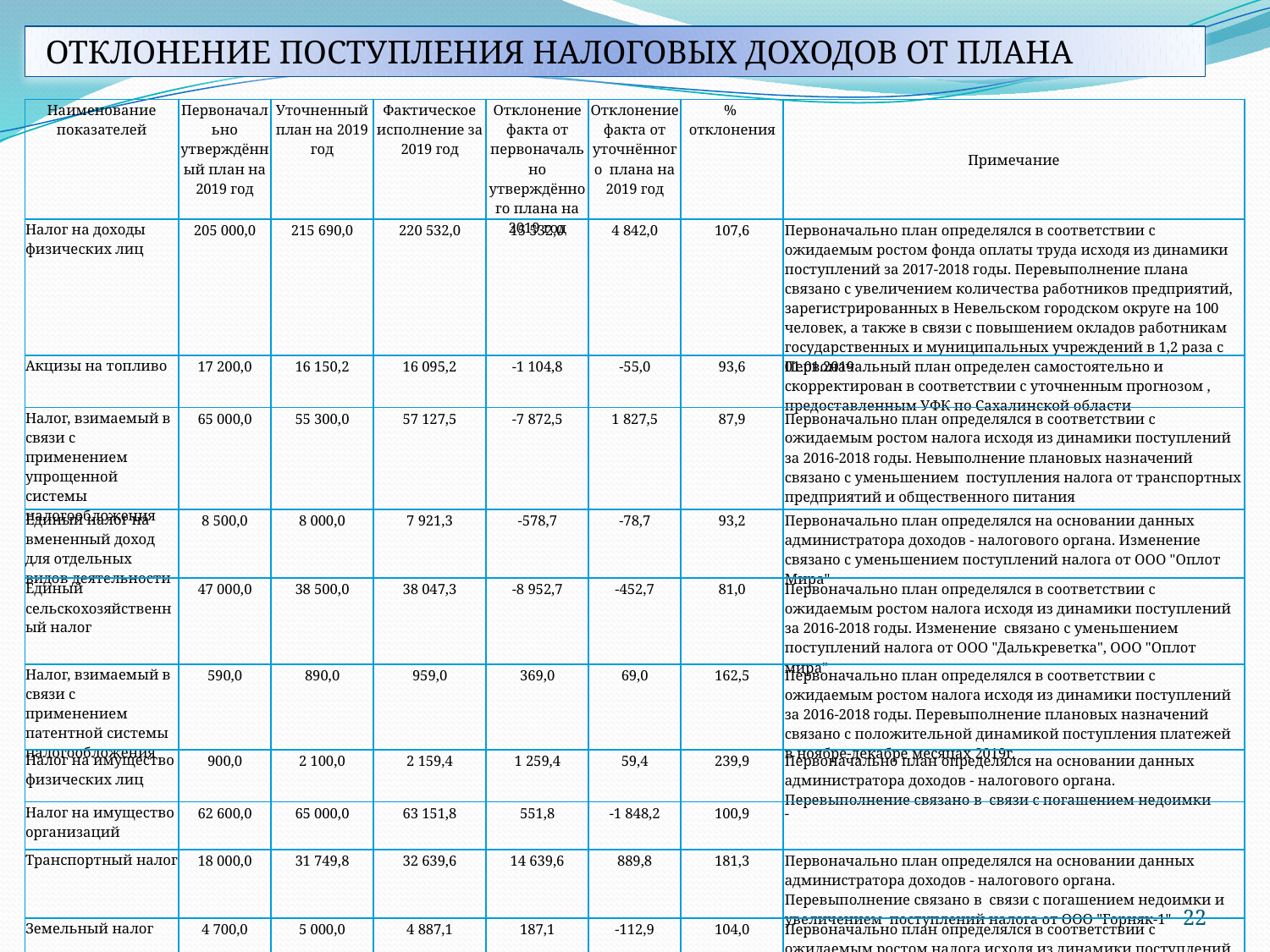

ОТКЛОНЕНИЕ ПОСТУПЛЕНИЯ НАЛОГОВЫХ ДОХОДОВ ОТ ПЛАНА
| Наименование показателей | Первоначально утверждённый план на 2019 год | Уточненный план на 2019 год | Фактическое исполнение за 2019 год | Отклонение факта от первоначально утверждённого плана на 2019 год | Отклонение факта от уточнённого плана на 2019 год | % отклонения | Примечание |
| --- | --- | --- | --- | --- | --- | --- | --- |
| Налог на доходы физических лиц | 205 000,0 | 215 690,0 | 220 532,0 | 15 532,0 | 4 842,0 | 107,6 | Первоначально план определялся в соответствии с ожидаемым ростом фонда оплаты труда исходя из динамики поступлений за 2017-2018 годы. Перевыполнение плана связано с увеличением количества работников предприятий, зарегистрированных в Невельском городском округе на 100 человек, а также в связи с повышением окладов работникам государственных и муниципальных учреждений в 1,2 раза с 01.01.2019 |
| Акцизы на топливо | 17 200,0 | 16 150,2 | 16 095,2 | -1 104,8 | -55,0 | 93,6 | Первоначальный план определен самостоятельно и скорректирован в соответствии с уточненным прогнозом , предоставленным УФК по Сахалинской области |
| Налог, взимаемый в связи с применением упрощенной системы налогообложения | 65 000,0 | 55 300,0 | 57 127,5 | -7 872,5 | 1 827,5 | 87,9 | Первоначально план определялся в соответствии с ожидаемым ростом налога исходя из динамики поступлений за 2016-2018 годы. Невыполнение плановых назначений связано с уменьшением поступления налога от транспортных предприятий и общественного питания |
| Единый налог на вмененный доход для отдельных видов деятельности | 8 500,0 | 8 000,0 | 7 921,3 | -578,7 | -78,7 | 93,2 | Первоначально план определялся на основании данных администратора доходов - налогового органа. Изменение связано с уменьшением поступлений налога от ООО "Оплот Мира" |
| Единый сельскохозяйственный налог | 47 000,0 | 38 500,0 | 38 047,3 | -8 952,7 | -452,7 | 81,0 | Первоначально план определялся в соответствии с ожидаемым ростом налога исходя из динамики поступлений за 2016-2018 годы. Изменение связано с уменьшением поступлений налога от ООО "Далькреветка", ООО "Оплот мира" |
| Налог, взимаемый в связи с применением патентной системы налогообложения | 590,0 | 890,0 | 959,0 | 369,0 | 69,0 | 162,5 | Первоначально план определялся в соответствии с ожидаемым ростом налога исходя из динамики поступлений за 2016-2018 годы. Перевыполнение плановых назначений связано с положительной динамикой поступления платежей в ноябре-декабре месяцах 2019г. |
| Налог на имущество физических лиц | 900,0 | 2 100,0 | 2 159,4 | 1 259,4 | 59,4 | 239,9 | Первоначально план определялся на основании данных администратора доходов - налогового органа. Перевыполнение связано в связи с погашением недоимки |
| Налог на имущество организаций | 62 600,0 | 65 000,0 | 63 151,8 | 551,8 | -1 848,2 | 100,9 | - |
| Транспортный налог | 18 000,0 | 31 749,8 | 32 639,6 | 14 639,6 | 889,8 | 181,3 | Первоначально план определялся на основании данных администратора доходов - налогового органа. Перевыполнение связано в связи с погашением недоимки и увеличением поступлений налога от ООО "Горняк-1" |
| Земельный налог | 4 700,0 | 5 000,0 | 4 887,1 | 187,1 | -112,9 | 104,0 | Первоначально план определялся в соответствии с ожидаемым ростом налога исходя из динамики поступлений за 2016-2018 годы. Перевыполнение плановых назначений связано с положительной динамикой поступления налога в 2019 году от налогоплательщиков, осуществляющих деятельность в области спорта . |
22